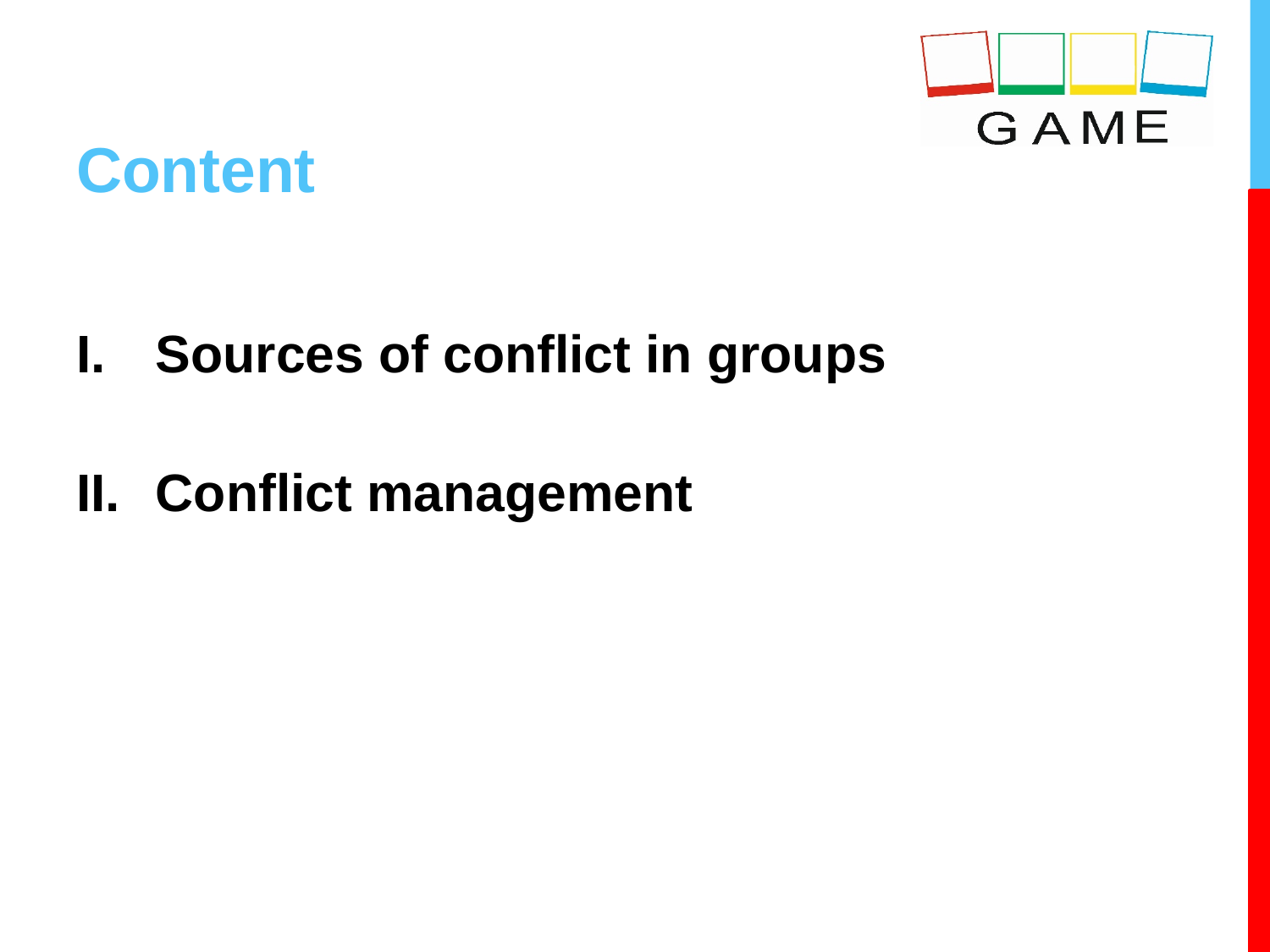

# Content

Sources of conflict in groups

Conflict management